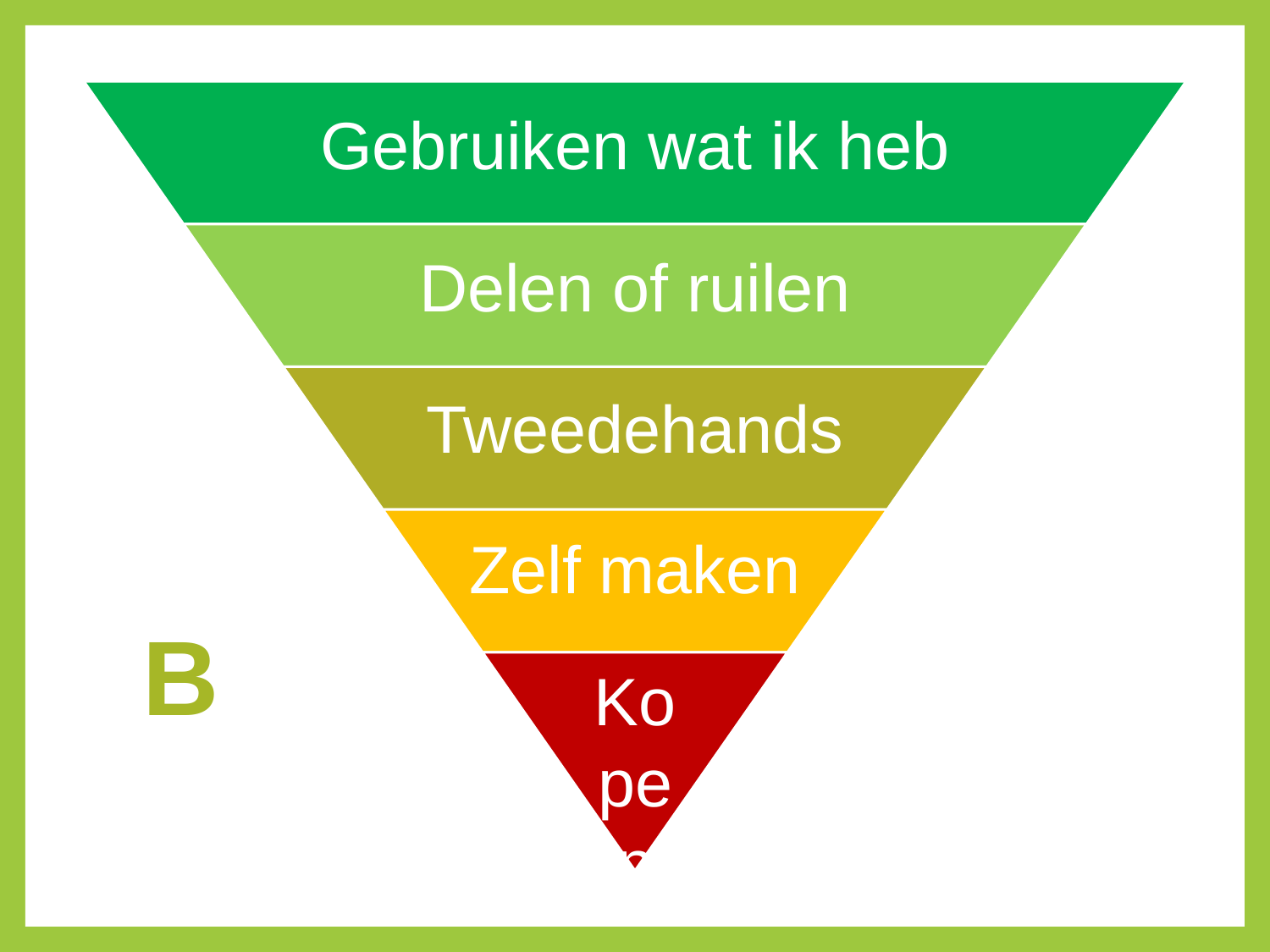

Gebruiken wat ik heb
Delen of ruilen
Tweedehands
Zelf maken
Kopen
 B